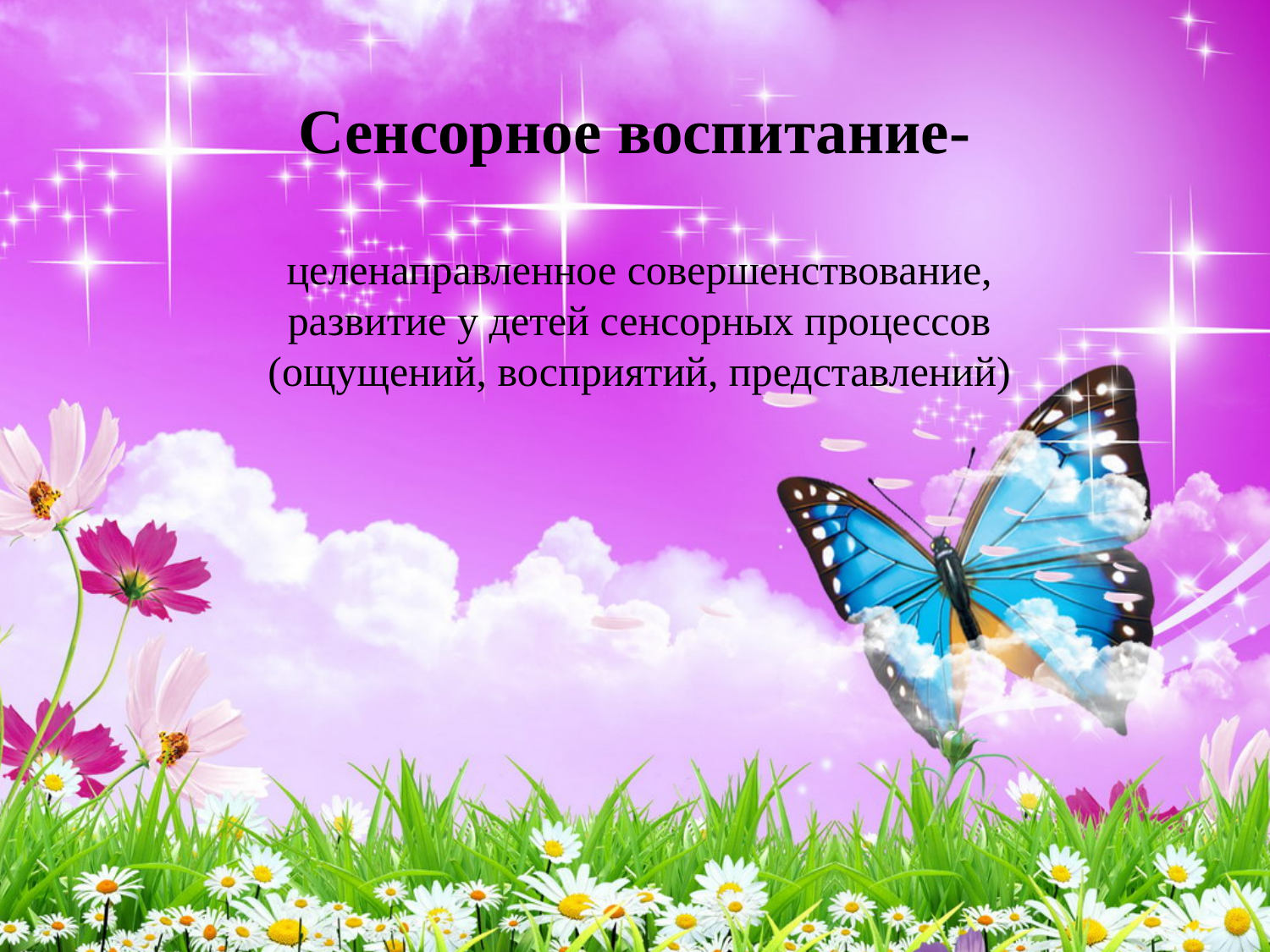

# Сенсорное воспитание-
целенаправленное совершенствование, развитие у детей сенсорных процессов (ощущений, восприятий, представлений)